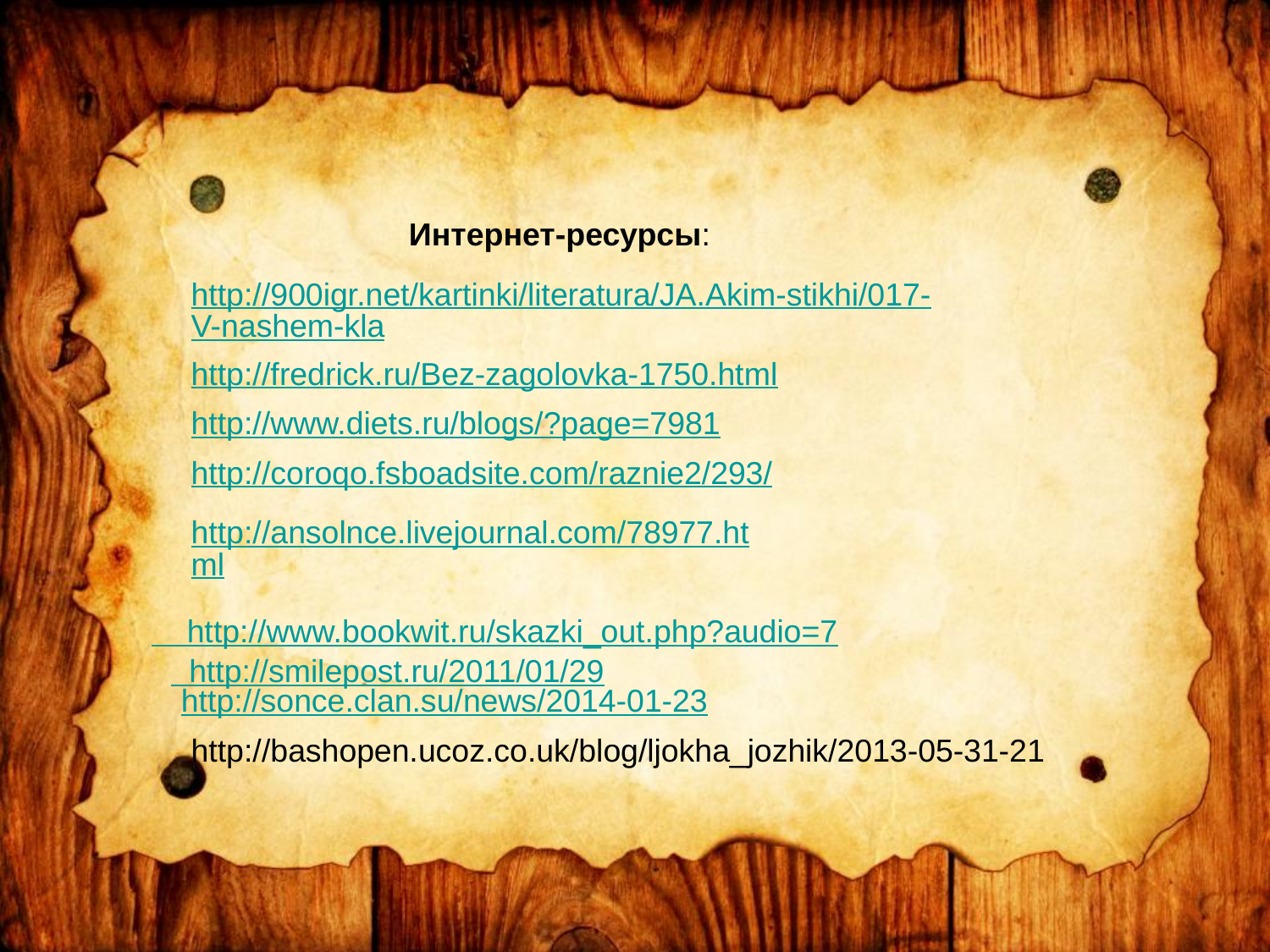

Интернет-ресурсы:

http://900igr.net/kartinki/literatura/JA.Akim-stikhi/017-V-nashem-kla

http://fredrick.ru/Bez-zagolovka-1750.html

http://www.diets.ru/blogs/?page=7981

http://coroqo.fsboadsite.com/raznie2/293/

http://ansolnce.livejournal.com/78977.html

    http://www.bookwit.ru/skazki_out.php?audio=7

  http://smilepost.ru/2011/01/29

http://sonce.clan.su/news/2014-01-23

http://bashopen.ucoz.co.uk/blog/ljokha_jozhik/2013-05-31-21